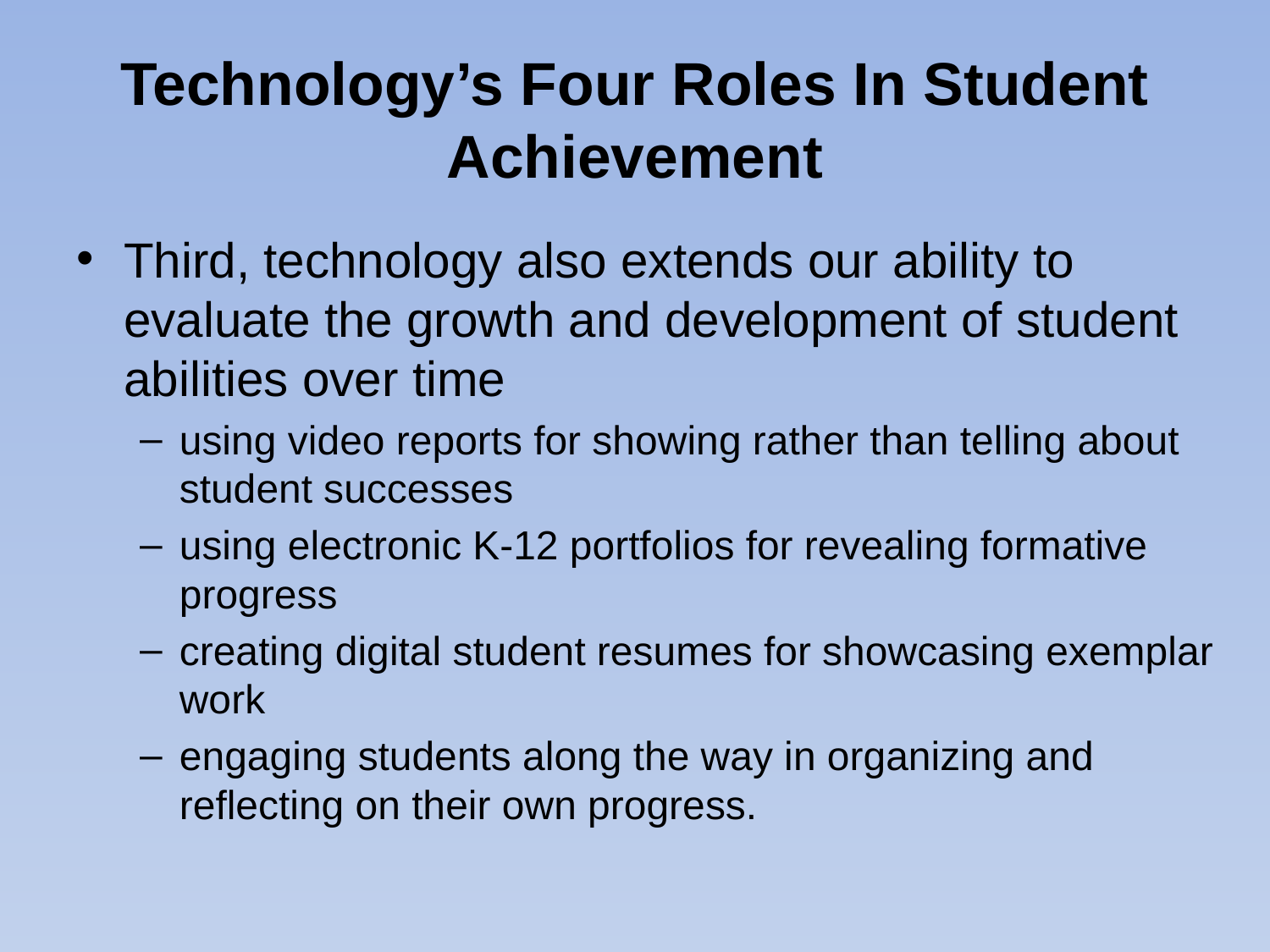

# Technology’s Four Roles In Student Achievement
Third, technology also extends our ability to evaluate the growth and development of student abilities over time
using video reports for showing rather than telling about student successes
using electronic K-12 portfolios for revealing formative progress
creating digital student resumes for showcasing exemplar work
engaging students along the way in organizing and reflecting on their own progress.